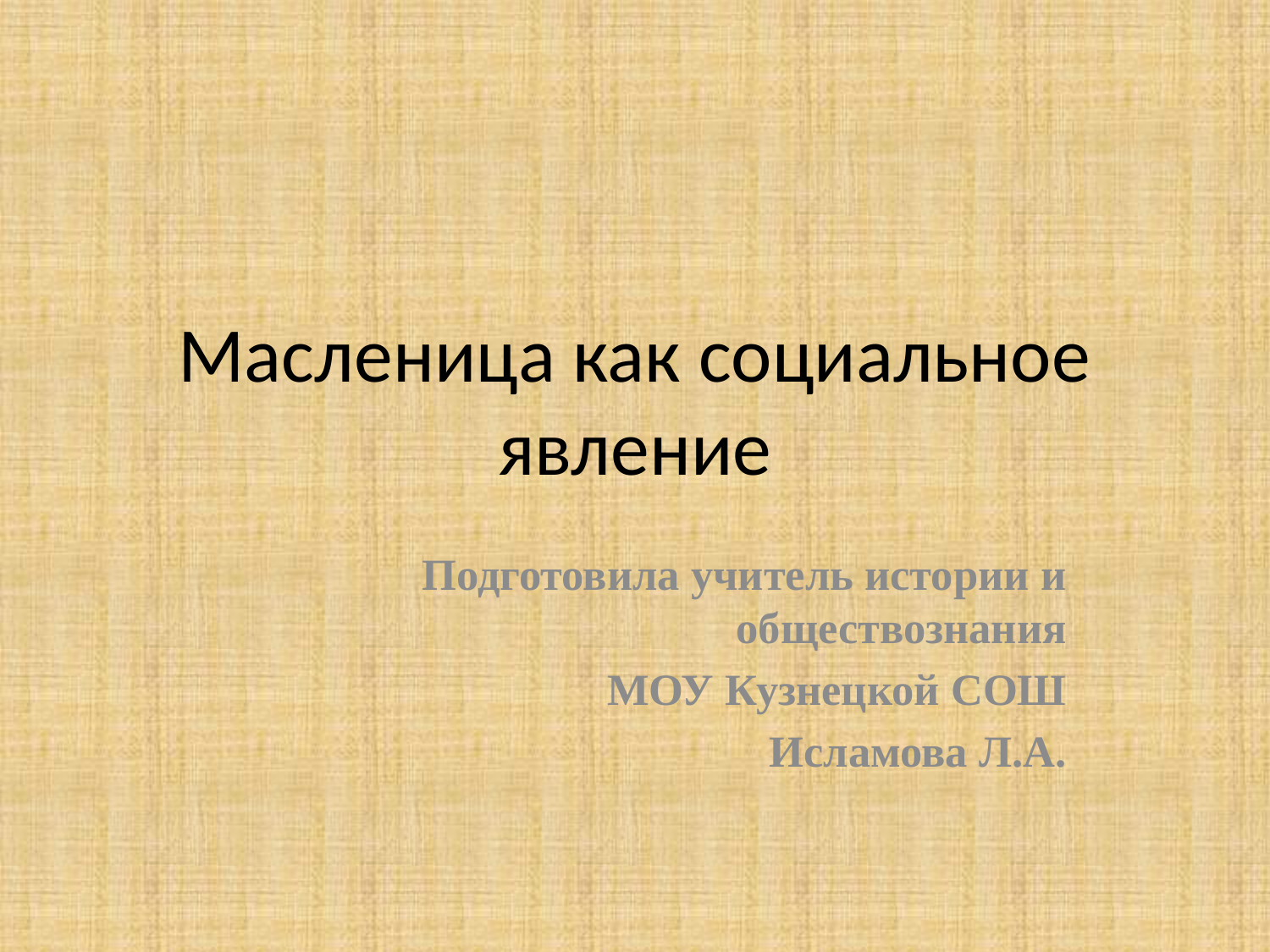

# Масленица как социальное явление
Подготовила учитель истории и обществознания
 МОУ Кузнецкой СОШ
 Исламова Л.А.